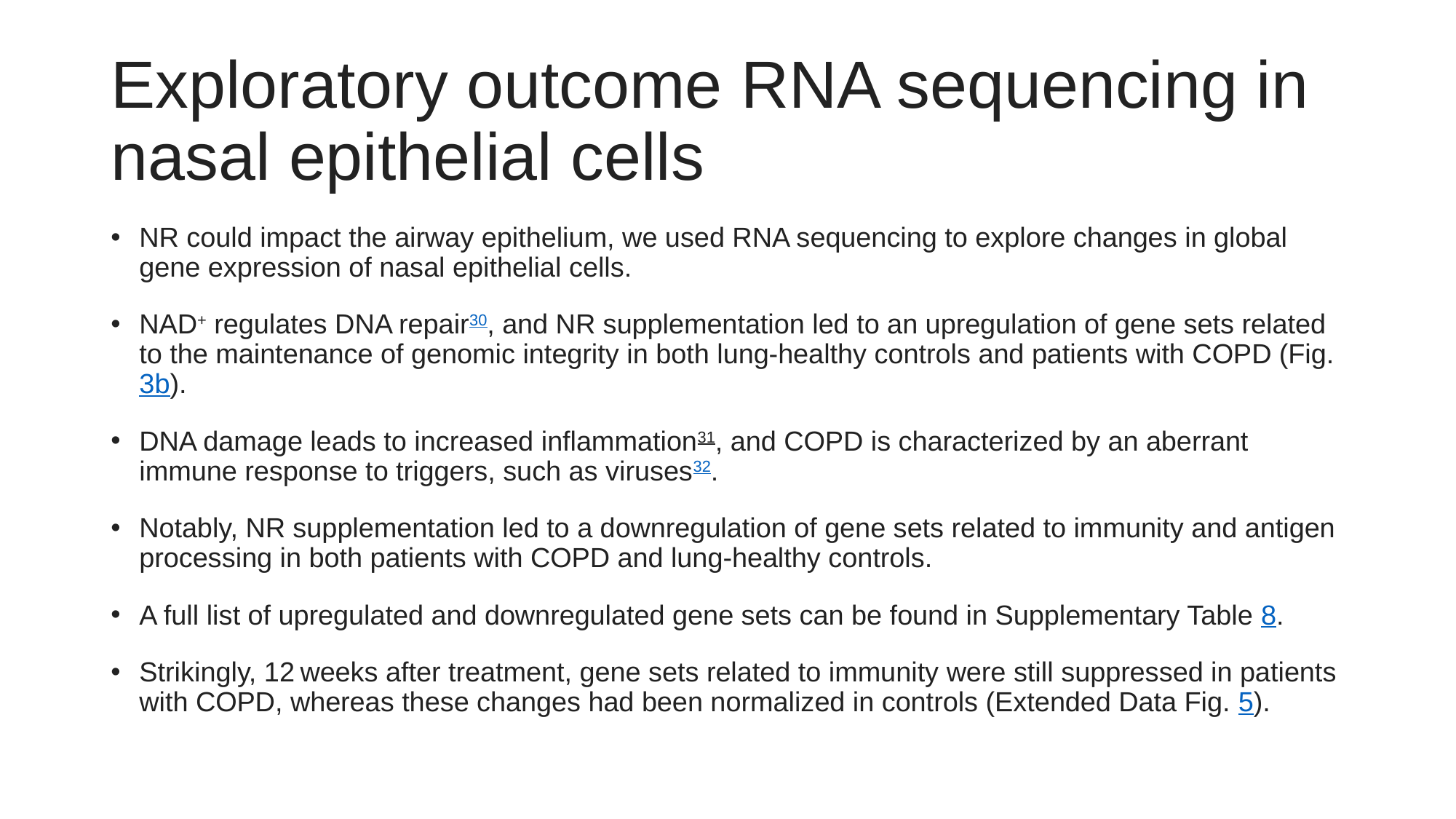

# Exploratory outcome RNA sequencing in nasal epithelial cells
NR could impact the airway epithelium, we used RNA sequencing to explore changes in global gene expression of nasal epithelial cells.
NAD+ regulates DNA repair30, and NR supplementation led to an upregulation of gene sets related to the maintenance of genomic integrity in both lung-healthy controls and patients with COPD (Fig. 3b).
DNA damage leads to increased inflammation31, and COPD is characterized by an aberrant immune response to triggers, such as viruses32.
Notably, NR supplementation led to a downregulation of gene sets related to immunity and antigen processing in both patients with COPD and lung-healthy controls.
A full list of upregulated and downregulated gene sets can be found in Supplementary Table 8.
Strikingly, 12 weeks after treatment, gene sets related to immunity were still suppressed in patients with COPD, whereas these changes had been normalized in controls (Extended Data Fig. 5).